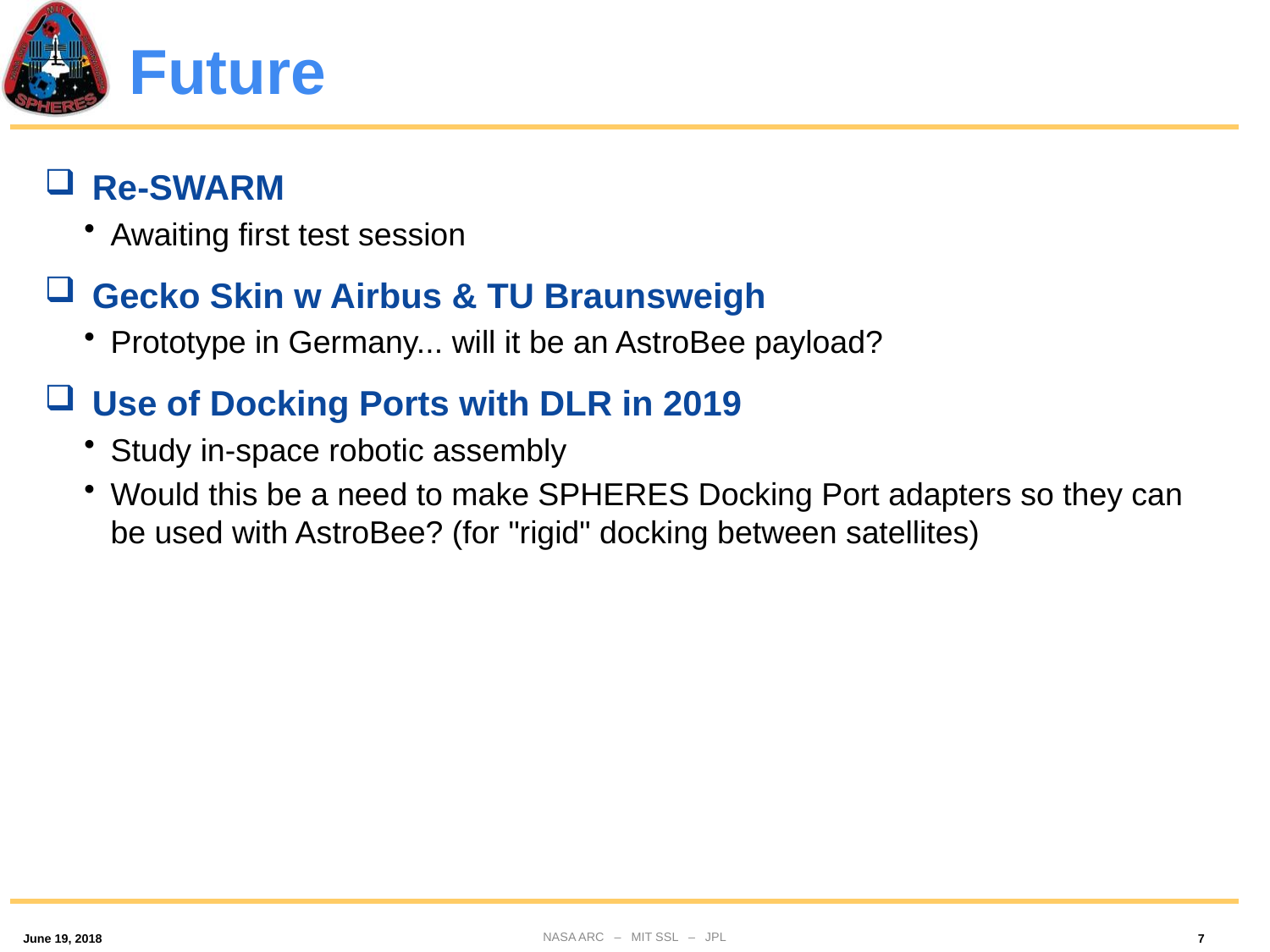

# Future
Re-SWARM
Awaiting first test session
Gecko Skin w Airbus & TU Braunsweigh
Prototype in Germany... will it be an AstroBee payload?
Use of Docking Ports with DLR in 2019
Study in-space robotic assembly
Would this be a need to make SPHERES Docking Port adapters so they can be used with AstroBee? (for "rigid" docking between satellites)
NASA ARC   –   MIT SSL   –   JPL